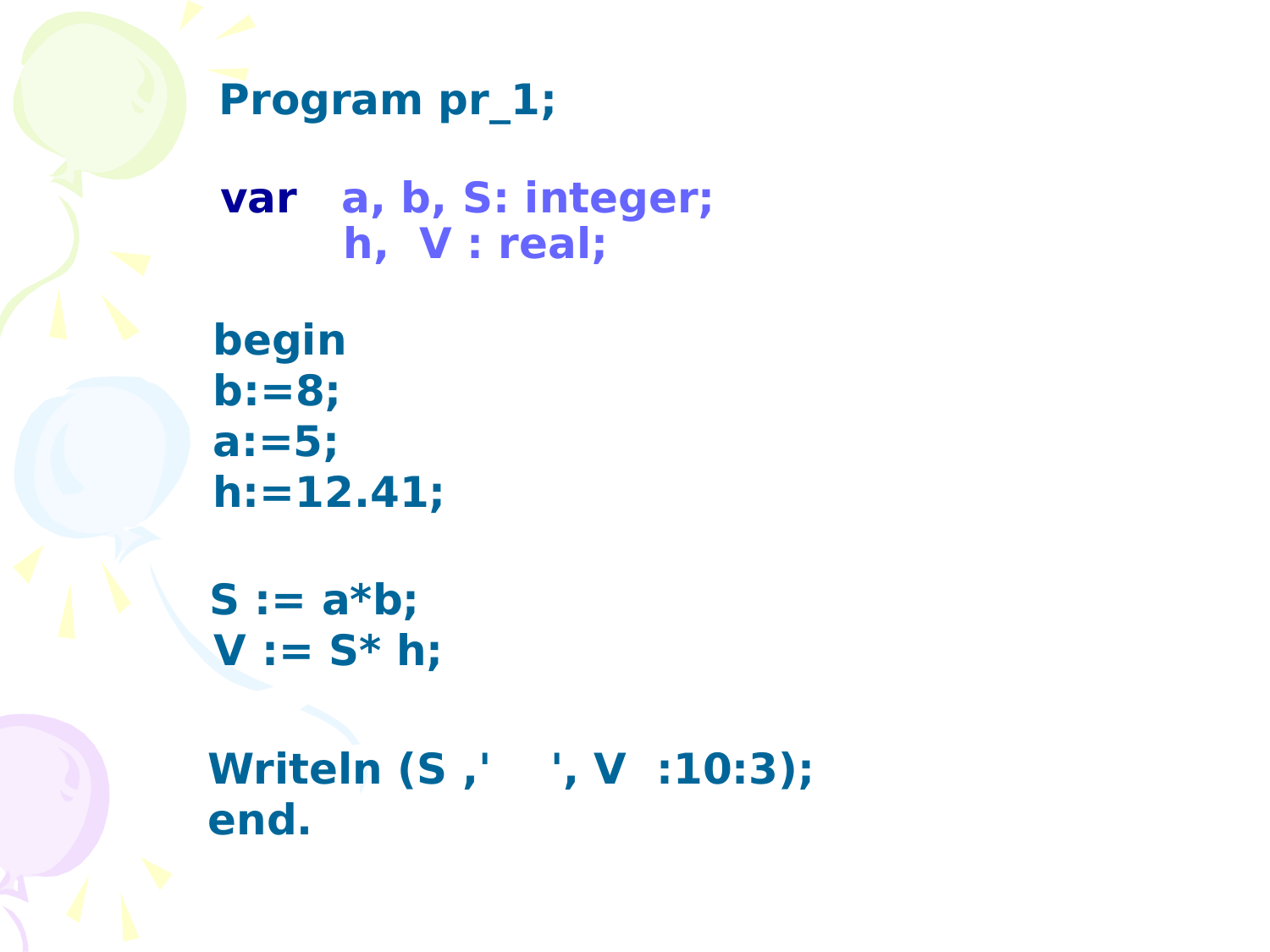

Program pr_1;
 var   a, b, S: integer;
         h,  V : real;
begin
b:=8;
a:=5;
h:=12.41;
 S := a*b;
 V := S* h;
 Writeln (S ,'    ', V  :10:3);
 end.